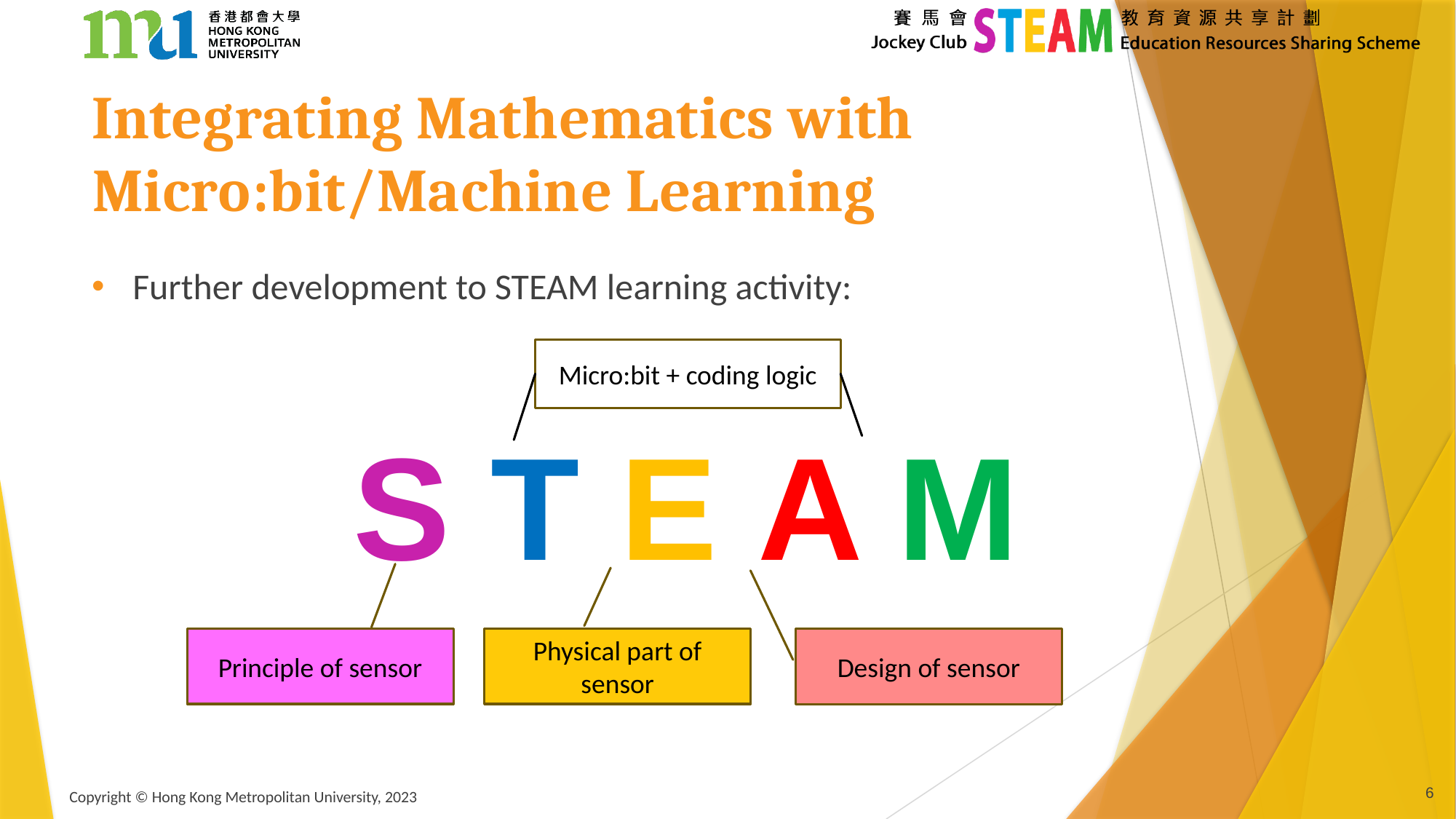

# Integrating Mathematics with Micro:bit/Machine Learning
Further development to STEAM learning activity:
Micro:bit + coding logic
S T E A M
Principle of sensor
Physical part of sensor
Design of sensor
6